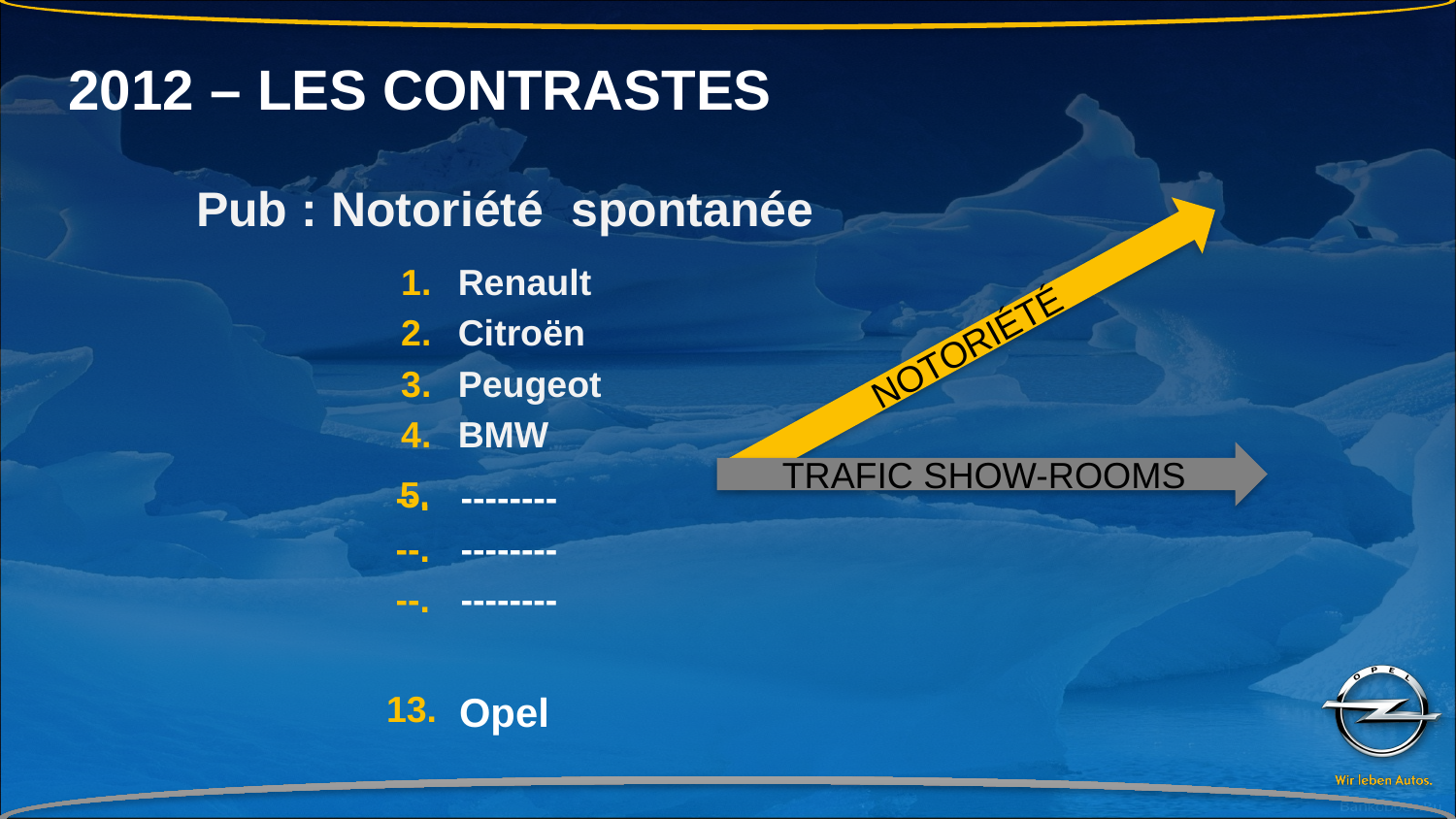

2012 – LES CONTRASTES
Pub : Notoriété  spontanée
Renault
Citroën
Peugeot
BMW
NOTORIÉTÉ
TRAFIC SHOW-ROOMS
5.
--.   --------
--.   --------
--.   --------
13.
Opel